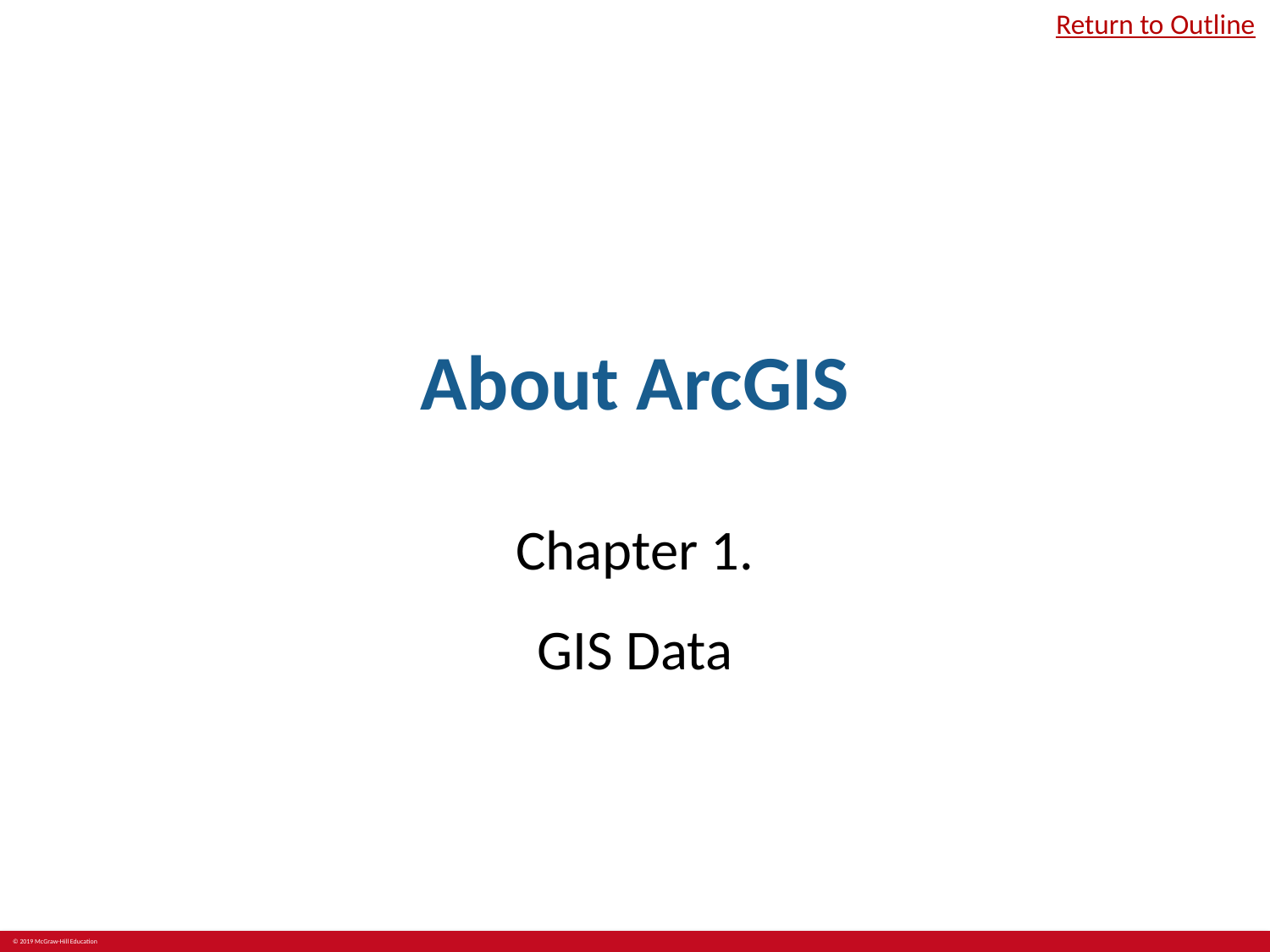

Return to Outline
# About ArcGIS
Chapter 1.
GIS Data